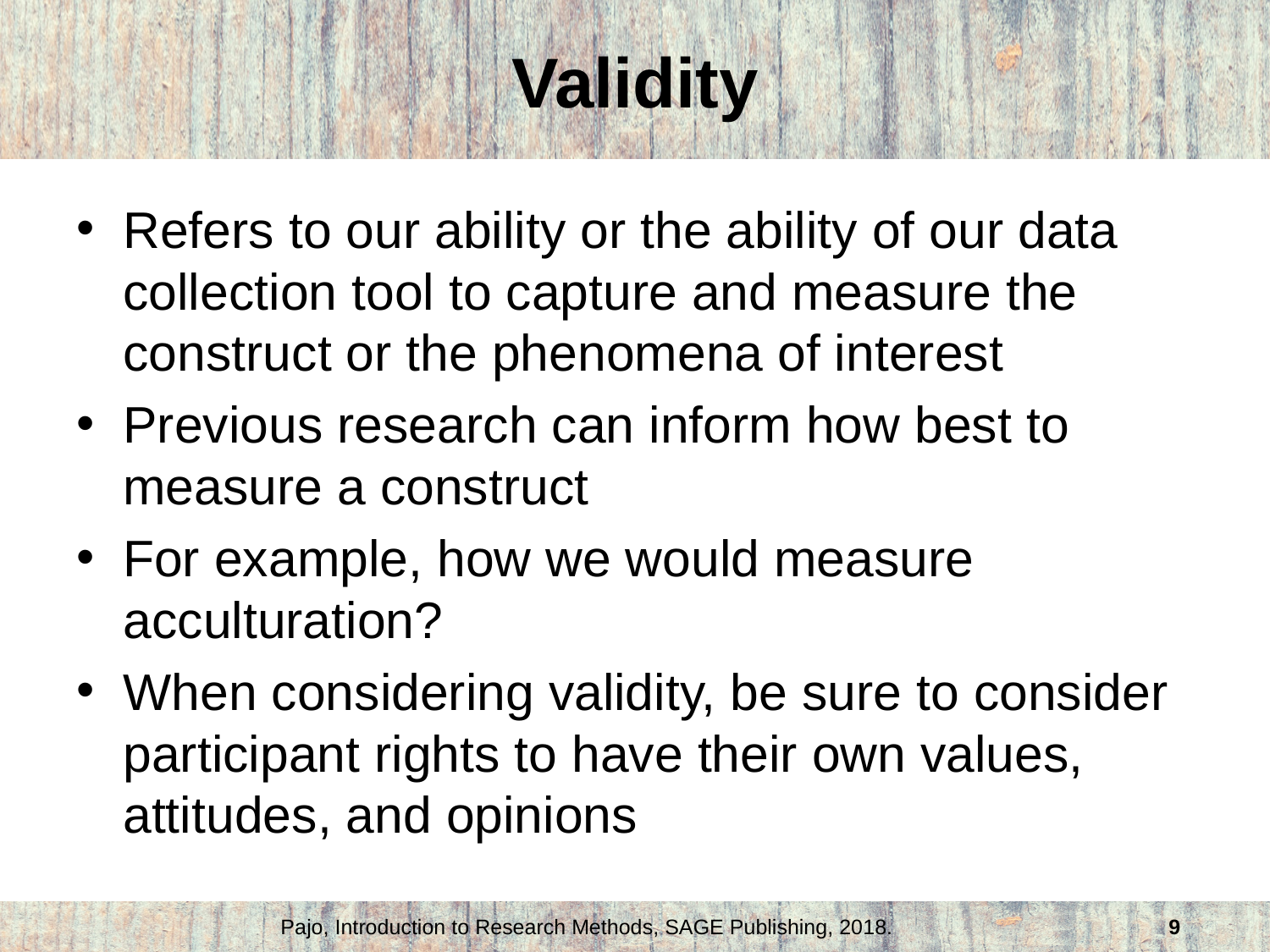

# Validity
Refers to our ability or the ability of our data collection tool to capture and measure the construct or the phenomena of interest
Previous research can inform how best to measure a construct
For example, how we would measure acculturation?
When considering validity, be sure to consider participant rights to have their own values, attitudes, and opinions

Pajo, Introduction to Research Methods, SAGE Publishing, 2018.
9